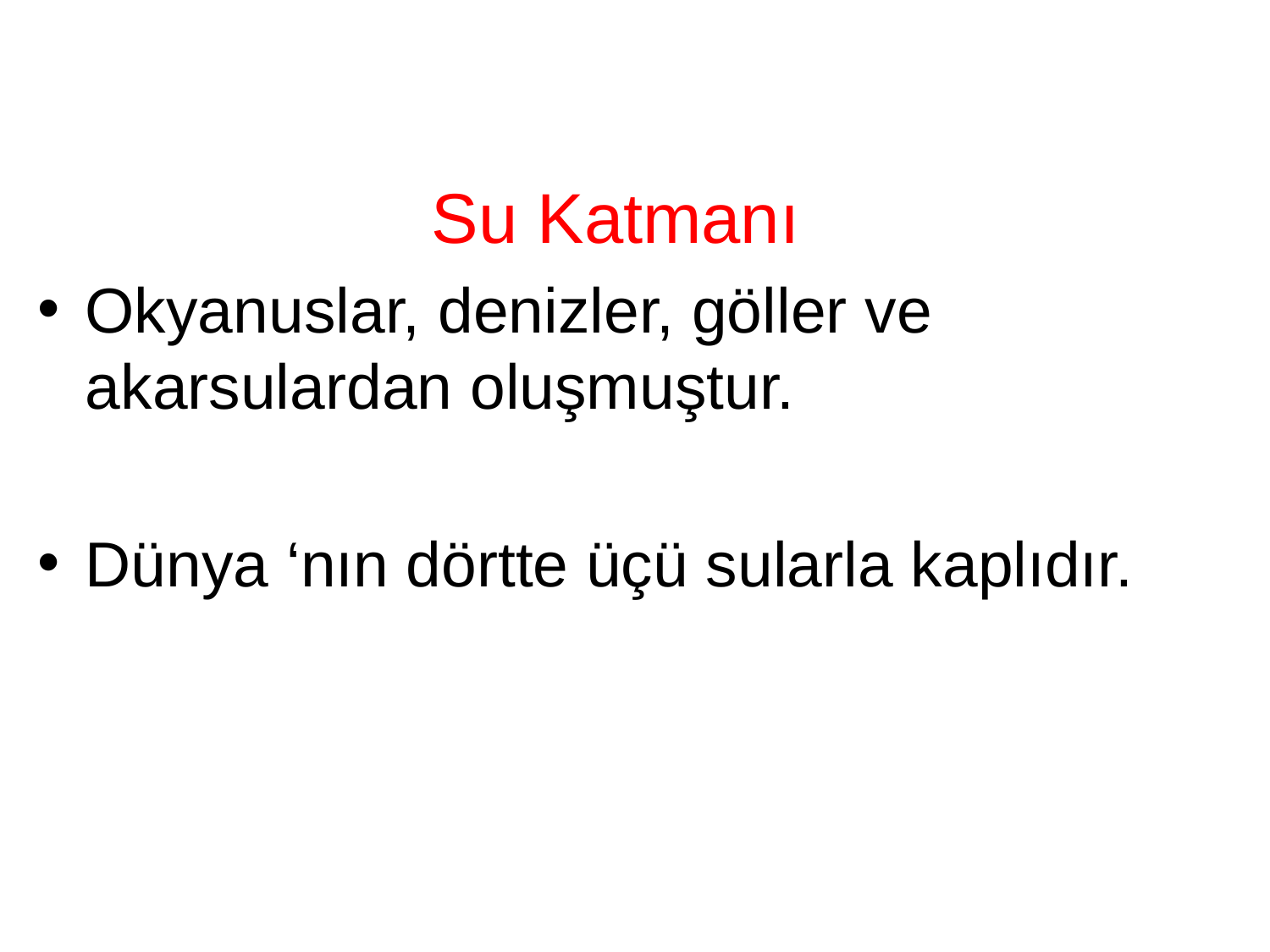

Su Katmanı
Okyanuslar, denizler, göller ve akarsulardan oluşmuştur.

Dünya ‘nın dörtte üçü sularla kaplıdır.